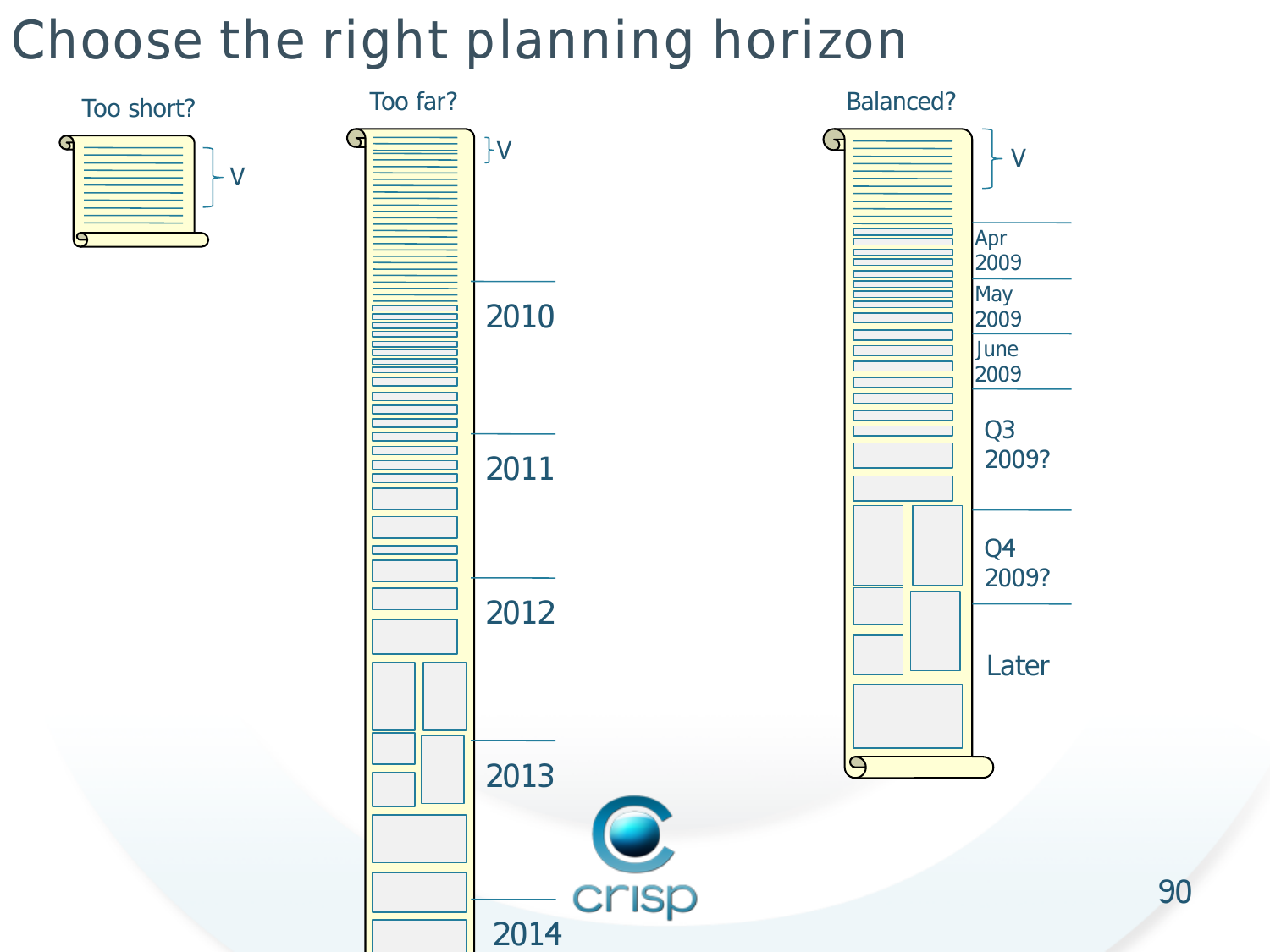

Choose the right planning horizon
Too far?
Balanced?
Too short?

V
Apr
2009
May
2009
June
2009
Q3
2009?
Q4
2009?
Later

V

2010

2011

2012

2013

2014

V